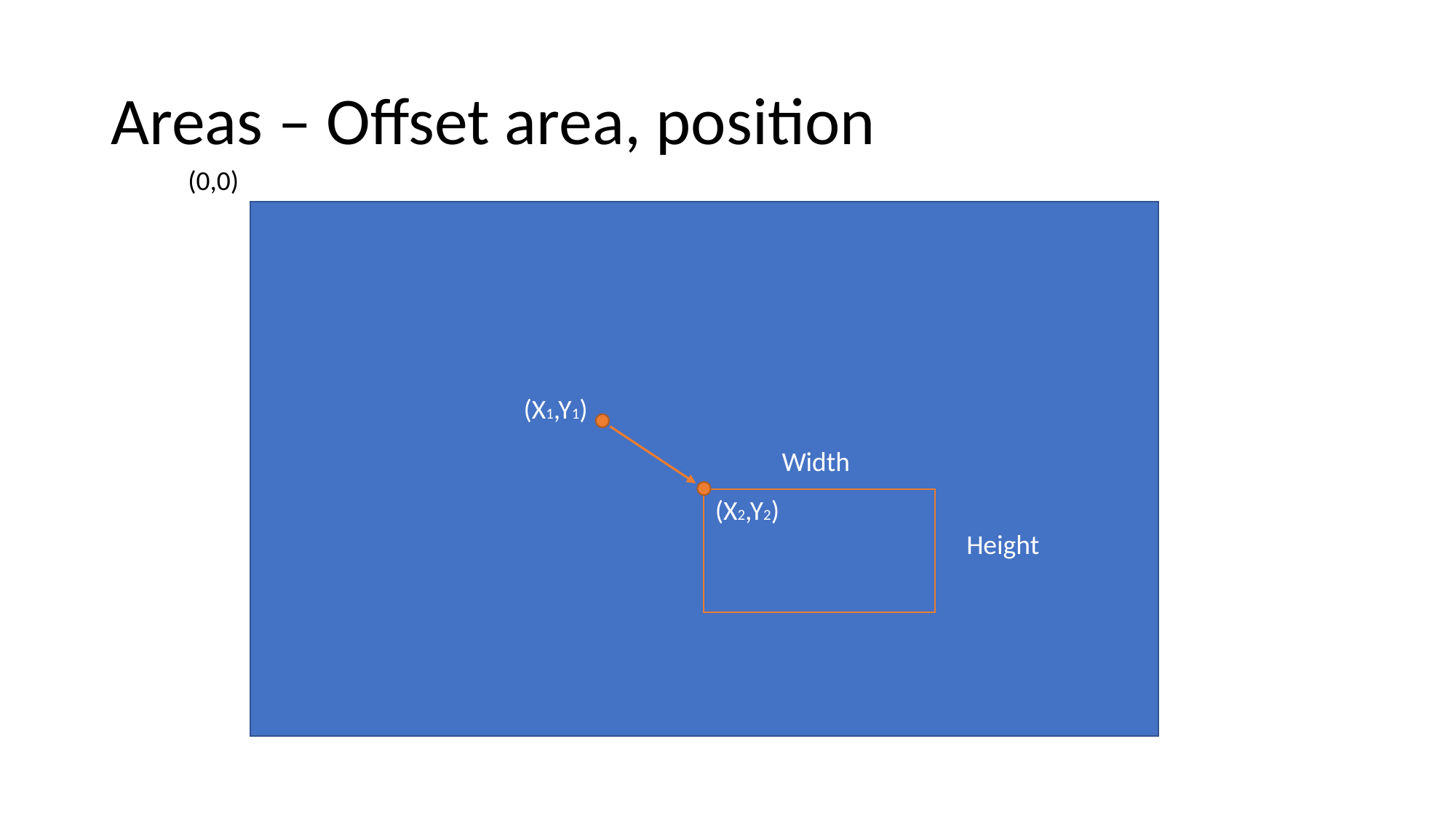

# Areas – Offset area, position
(0,0)

(X1,Y1)

Width

(X2,Y2)

Height